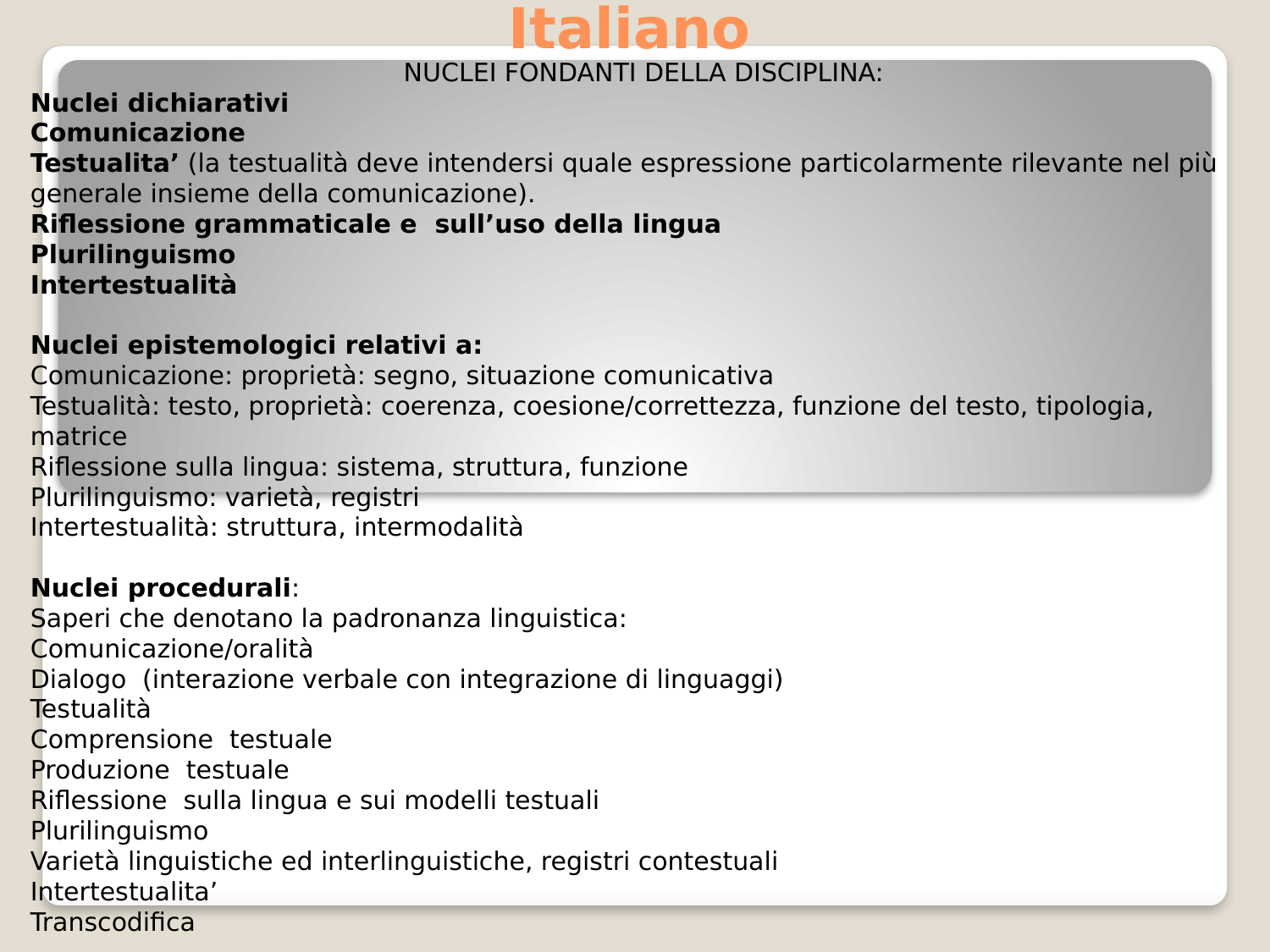

# Italiano
NUCLEI FONDANTI DELLA DISCIPLINA:
Nuclei dichiarativi
Comunicazione
Testualita’ (la testualità deve intendersi quale espressione particolarmente rilevante nel più generale insieme della comunicazione).
Riflessione grammaticale e  sull’uso della lingua
Plurilinguismo
Intertestualità

Nuclei epistemologici relativi a:
Comunicazione: proprietà: segno, situazione comunicativa
Testualità: testo, proprietà: coerenza, coesione/correttezza, funzione del testo, tipologia, matrice
Riflessione sulla lingua: sistema, struttura, funzione
Plurilinguismo: varietà, registri
Intertestualità: struttura, intermodalità

Nuclei procedurali:
Saperi che denotano la padronanza linguistica:
Comunicazione/oralità
Dialogo  (interazione verbale con integrazione di linguaggi)
Testualità
Comprensione  testuale
Produzione  testuale
Riflessione  sulla lingua e sui modelli testuali
Plurilinguismo
Varietà linguistiche ed interlinguistiche, registri contestuali
Intertestualita’
Transcodifica